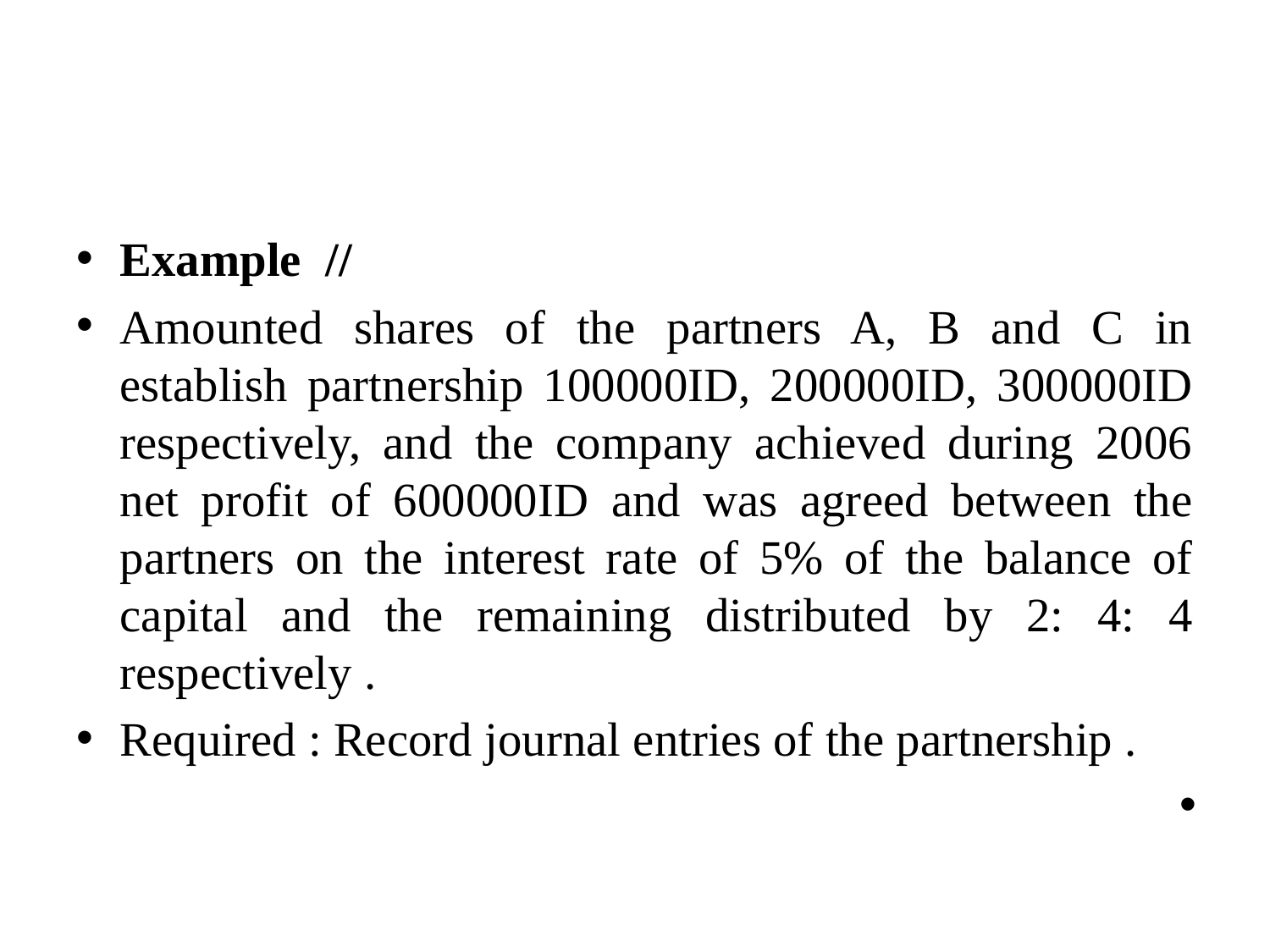

#
Example  //
Amounted shares of the partners A, B and C in establish partnership 100000ID, 200000ID, 300000ID respectively, and the company achieved during 2006 net profit of 600000ID and was agreed between the partners on the interest rate of 5% of the balance of capital and the remaining distributed by 2: 4: 4 respectively .
Required : Record journal entries of the partnership .